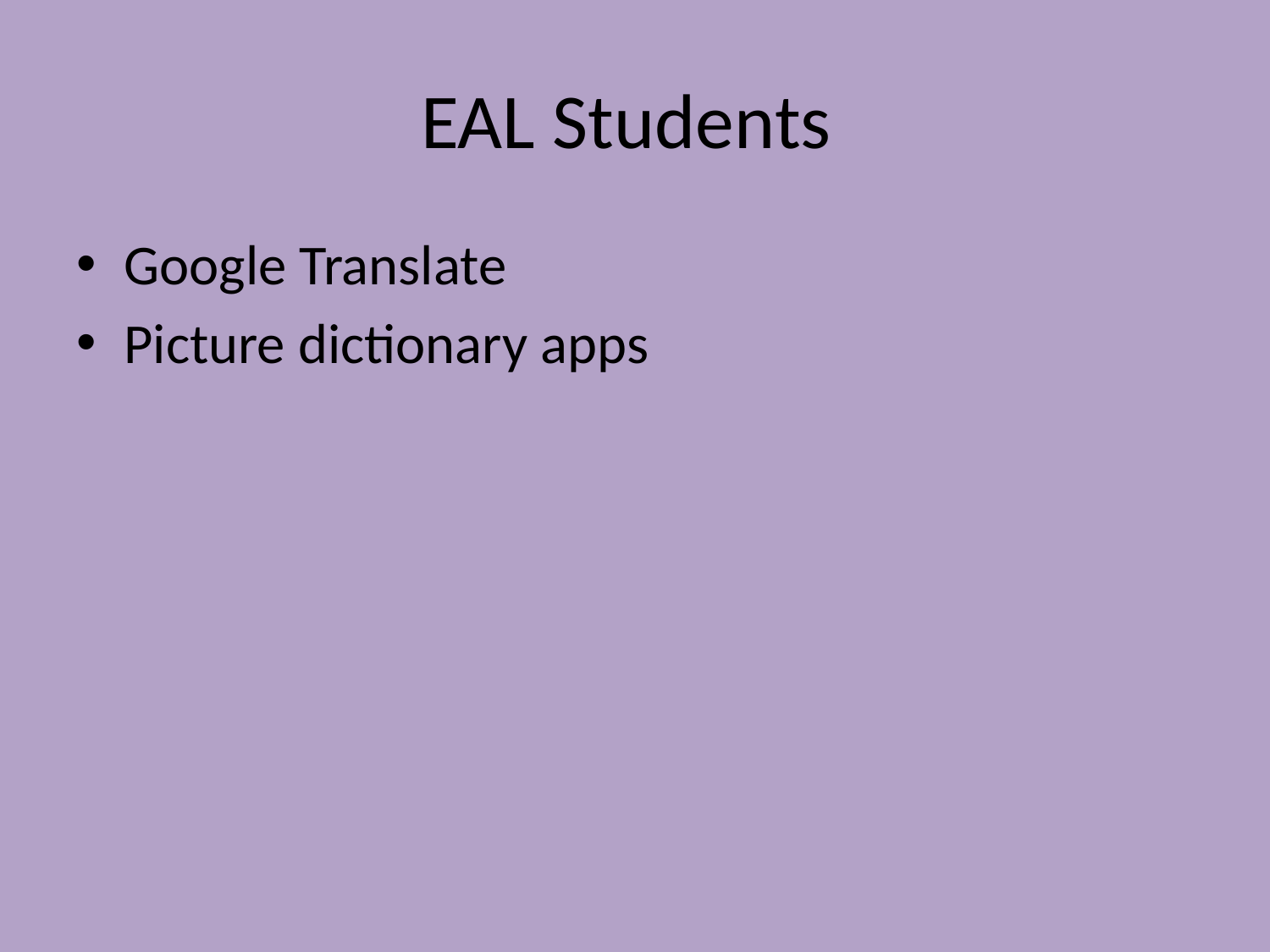

# EAL Students
Google Translate
Picture dictionary apps